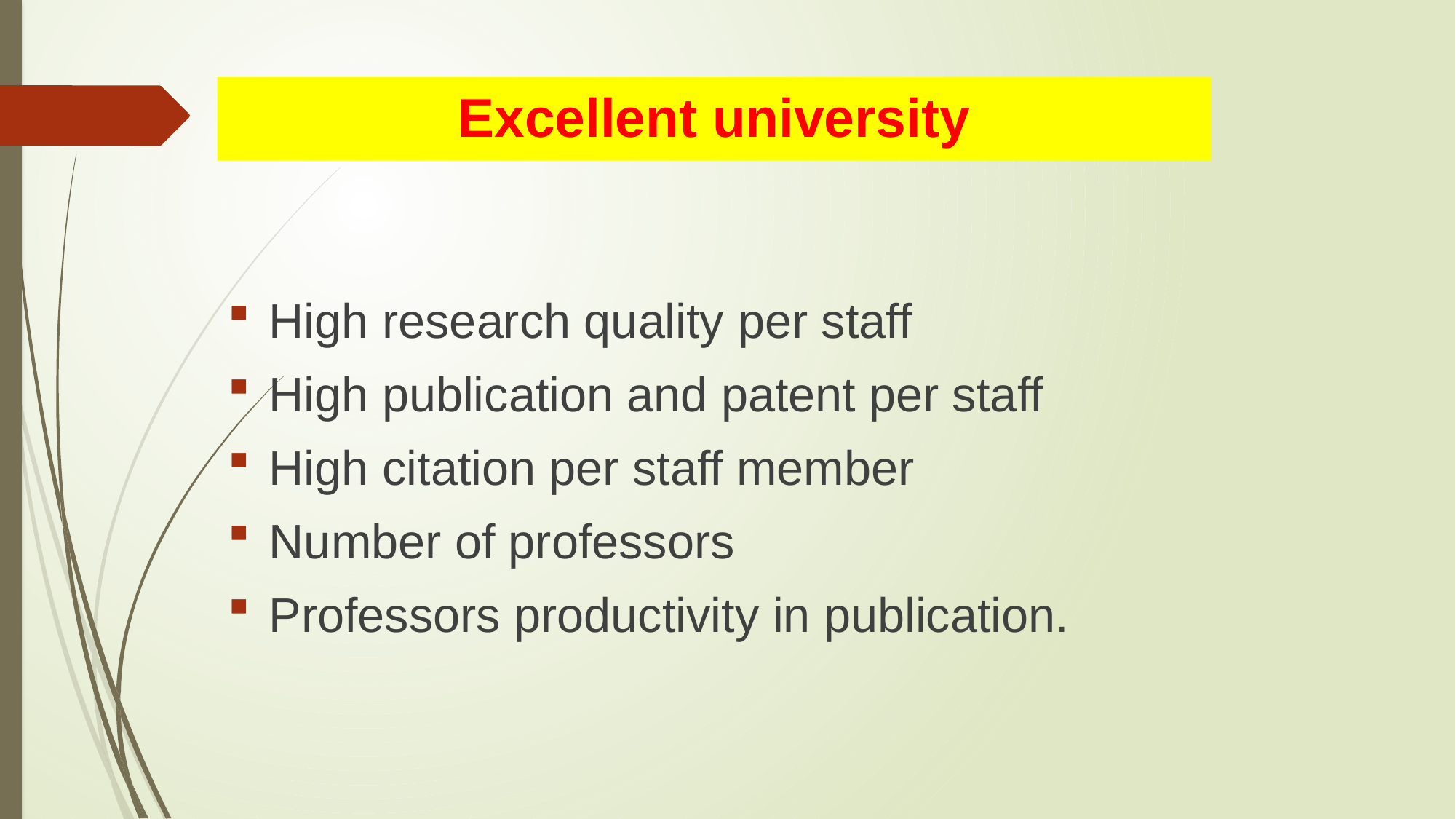

# Excellent university

High research quality per staff
High publication and patent per staff
High citation per staff member
Number of professors
Professors productivity in publication.